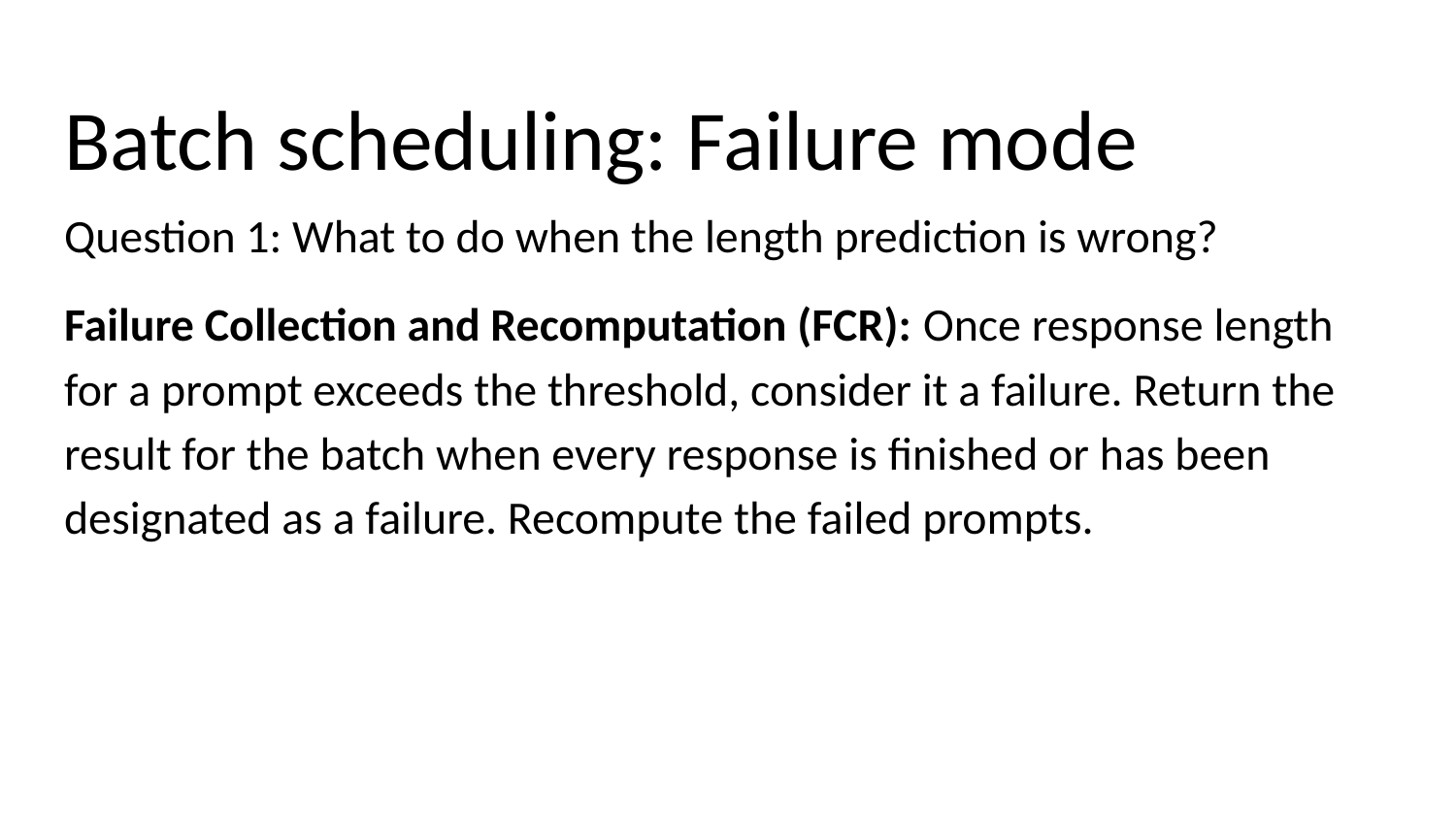

# Batch scheduling: Failure mode
Question 1: What to do when the length prediction is wrong?
Failure Collection and Recomputation (FCR): Once response length for a prompt exceeds the threshold, consider it a failure. Return the result for the batch when every response is finished or has been designated as a failure. Recompute the failed prompts.